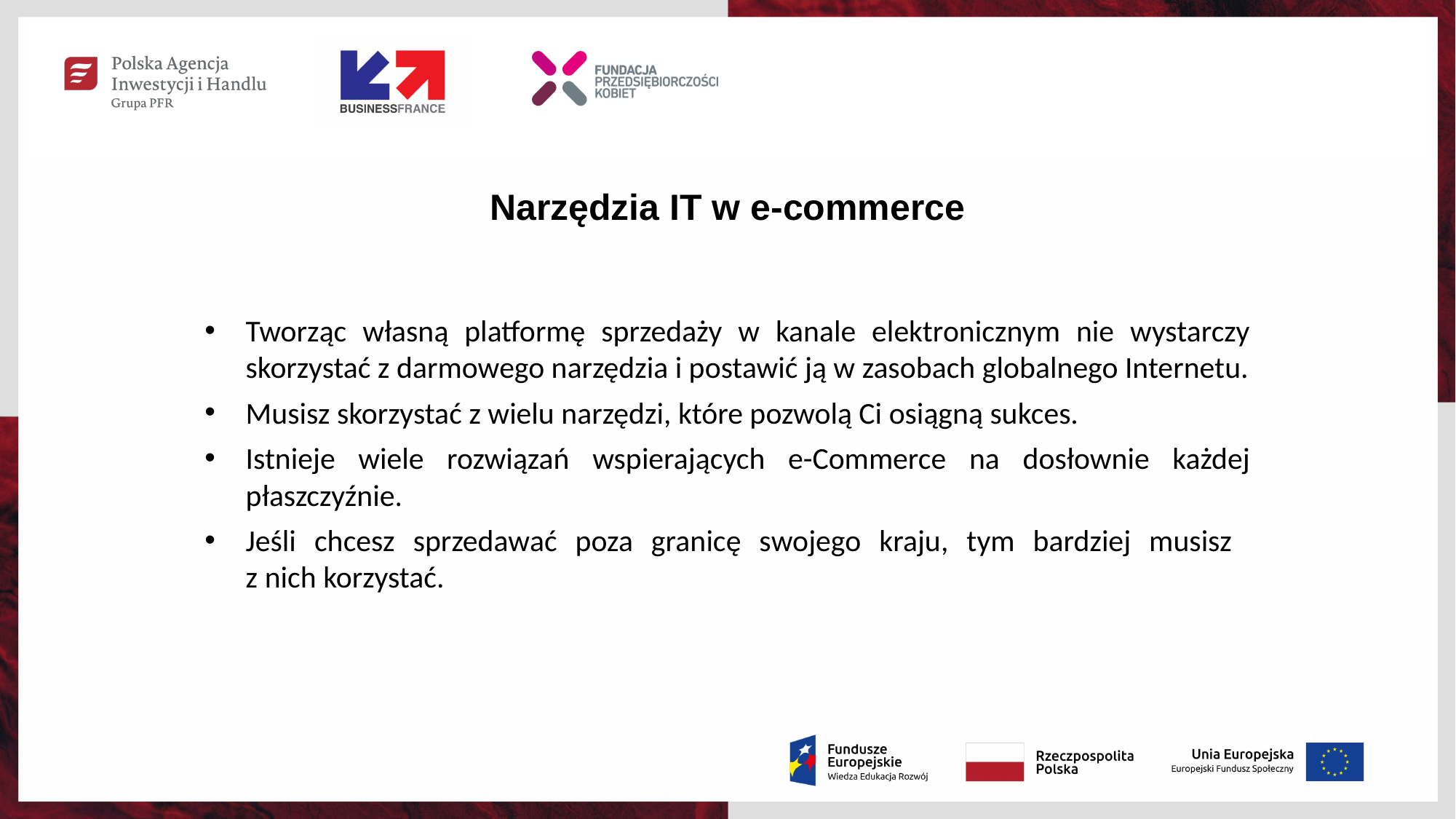

Narzędzia IT w e-commerce
Tworząc własną platformę sprzedaży w kanale elektronicznym nie wystarczy skorzystać z darmowego narzędzia i postawić ją w zasobach globalnego Internetu.
Musisz skorzystać z wielu narzędzi, które pozwolą Ci osiągną sukces.
Istnieje wiele rozwiązań wspierających e-Commerce na dosłownie każdej płaszczyźnie.
Jeśli chcesz sprzedawać poza granicę swojego kraju, tym bardziej musisz
z nich korzystać.